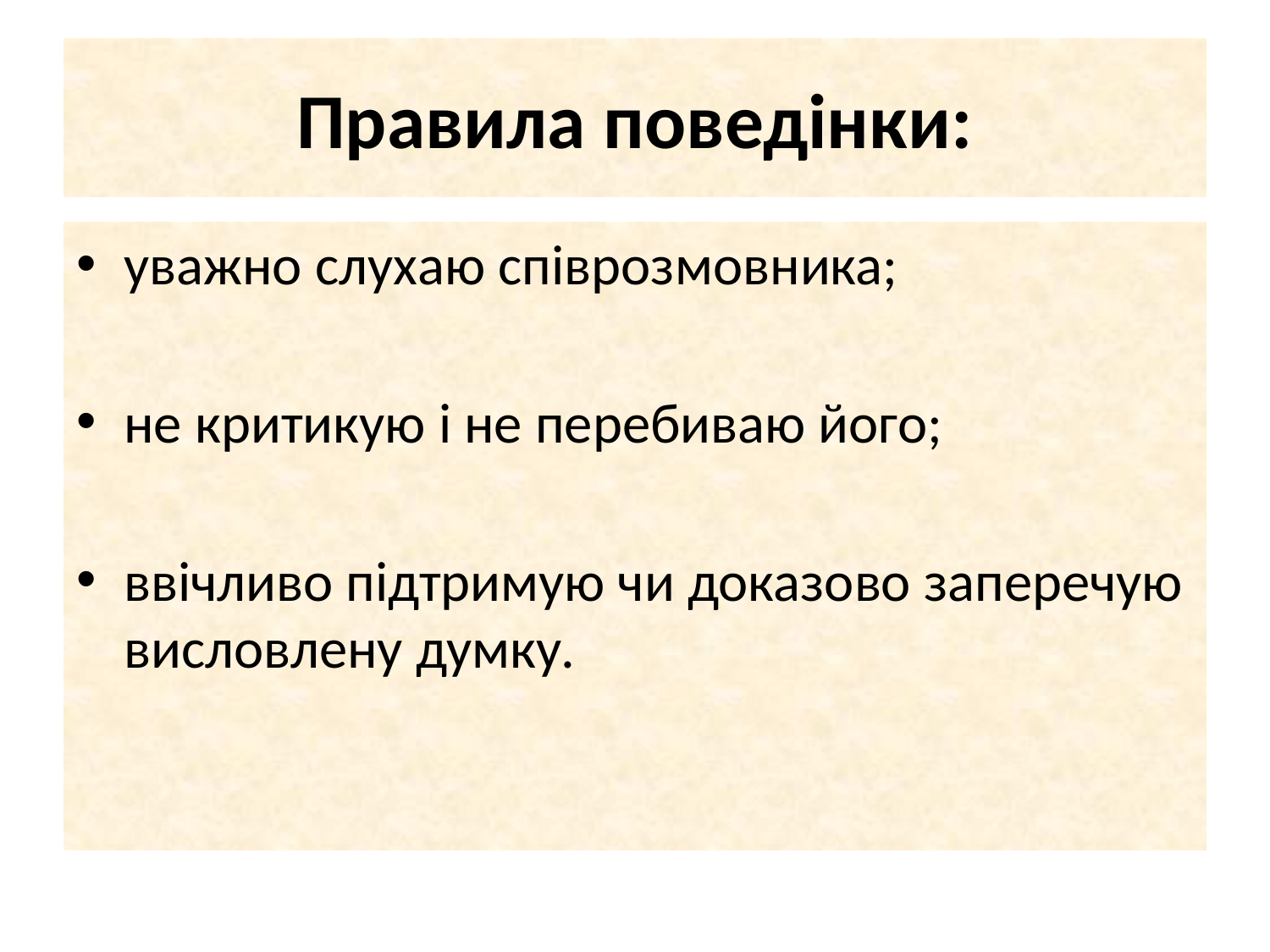

# Правила поведінки:
уважно слухаю співрозмовника;

не критикую і не перебиваю його;

ввічливо підтримую чи доказово заперечую висловлену думку.